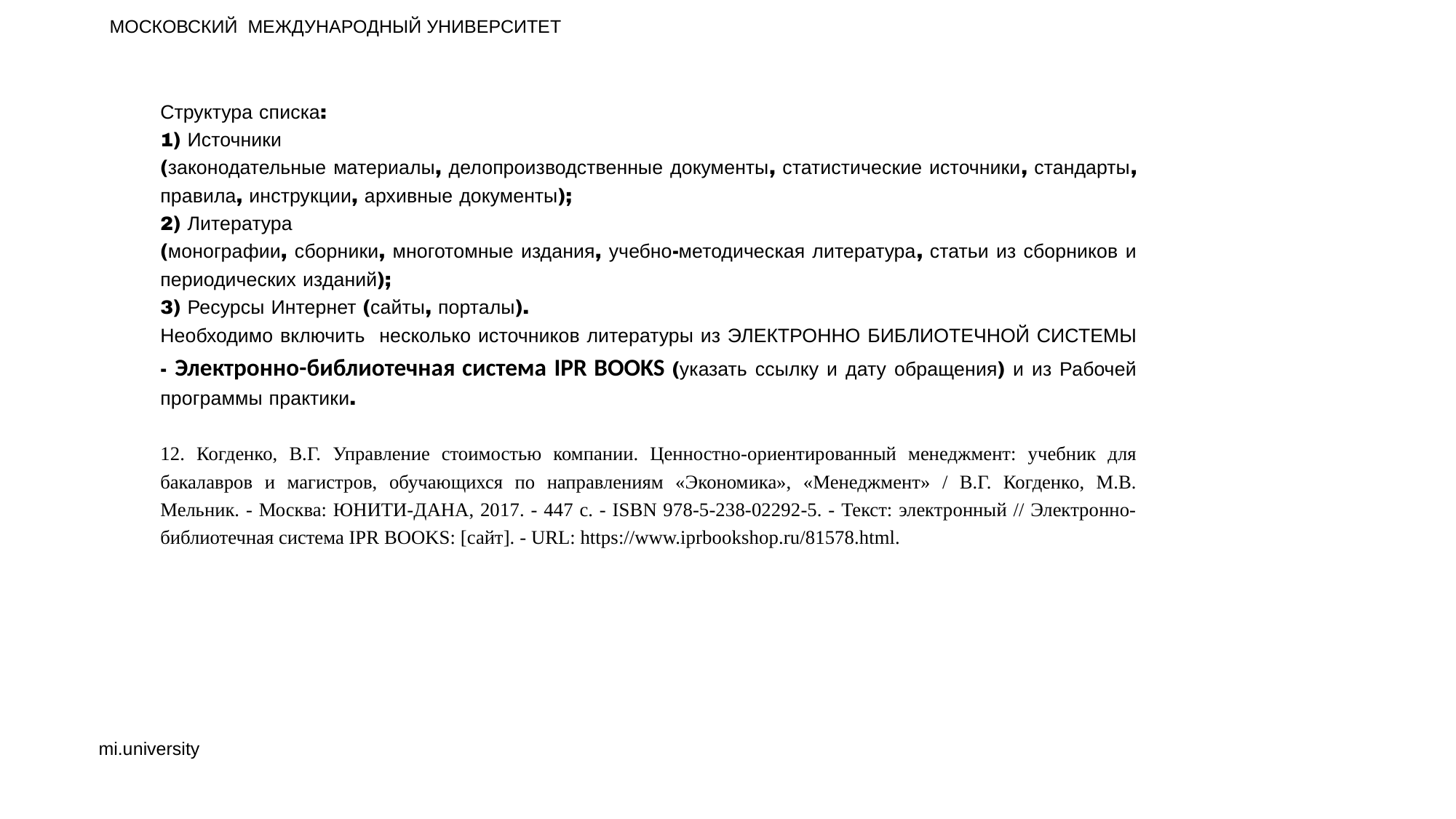

МОСКОВСКИЙ  МЕЖДУНАРОДНЫЙ УНИВЕРСИТЕТ

Структура списка:
1) Источники
(законодательные материалы, делопроизводственные документы, статистические источники, стандарты, правила, инструкции, архивные документы);
2) Литература
(монографии, сборники, многотомные издания, учебно-методическая литература, статьи из сборников и периодических изданий);
3) Ресурсы Интернет (сайты, порталы).
Необходимо включить  несколько источников литературы из ЭЛЕКТРОННО БИБЛИОТЕЧНОЙ СИСТЕМЫ - Электронно-библиотечная система IPR BOOKS (указать ссылку и дату обращения) и из Рабочей программы практики.

12. Когденко, В.Г. Управление стоимостью компании. Ценностно-ориентированный менеджмент: учебник для бакалавров и магистров, обучающихся по направлениям «Экономика», «Менеджмент» / В.Г. Когденко, М.В. Мельник. - Москва: ЮНИТИ-ДАНА, 2017. - 447 c. - ISBN 978-5-238-02292-5. - Текст: электронный // Электронно-библиотечная система IPR BOOKS: [сайт]. - URL: https://www.iprbookshop.ru/81578.html.

mi.university